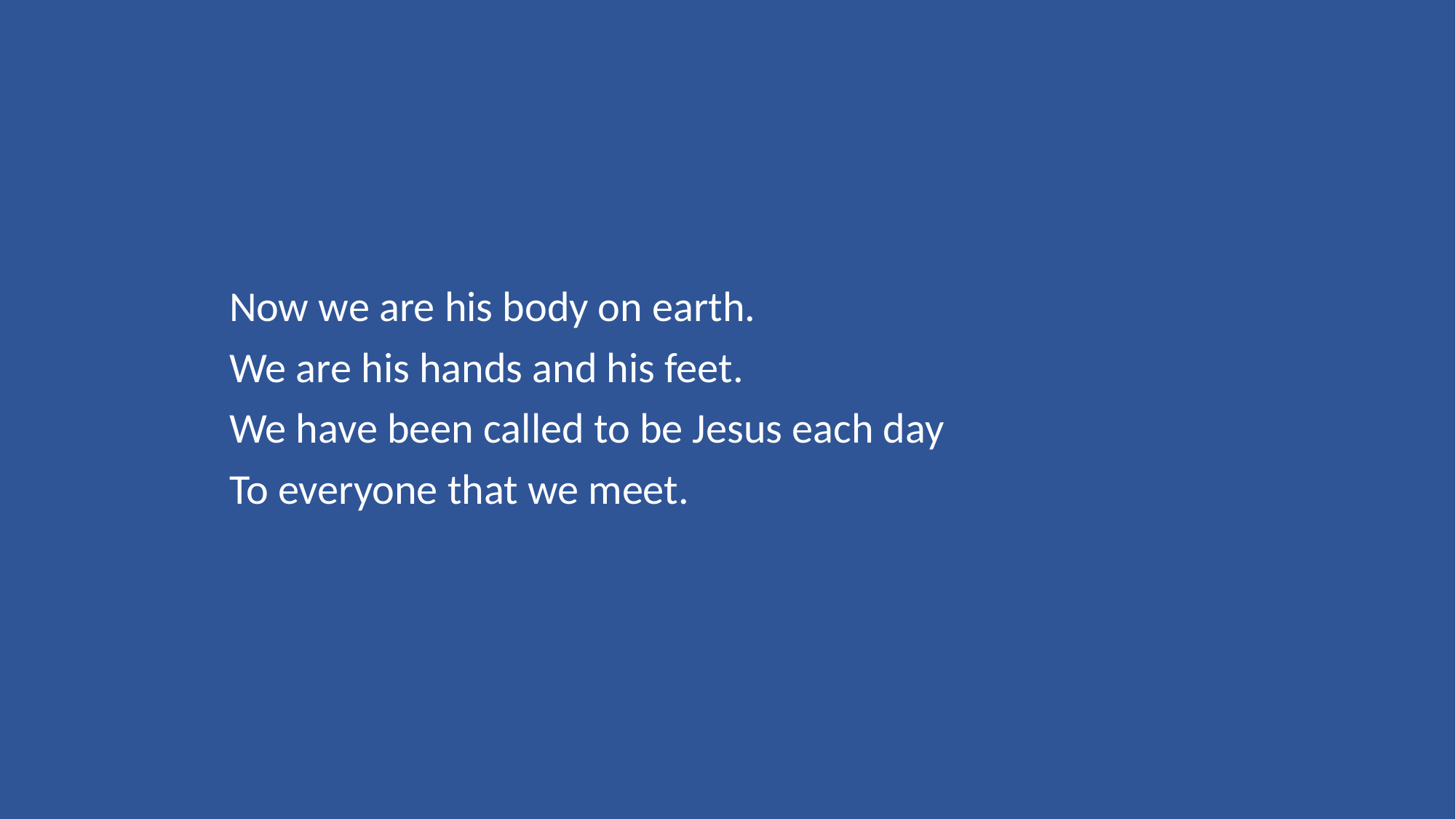

Now we are his body on earth.
We are his hands and his feet.
We have been called to be Jesus each day
To everyone that we meet.